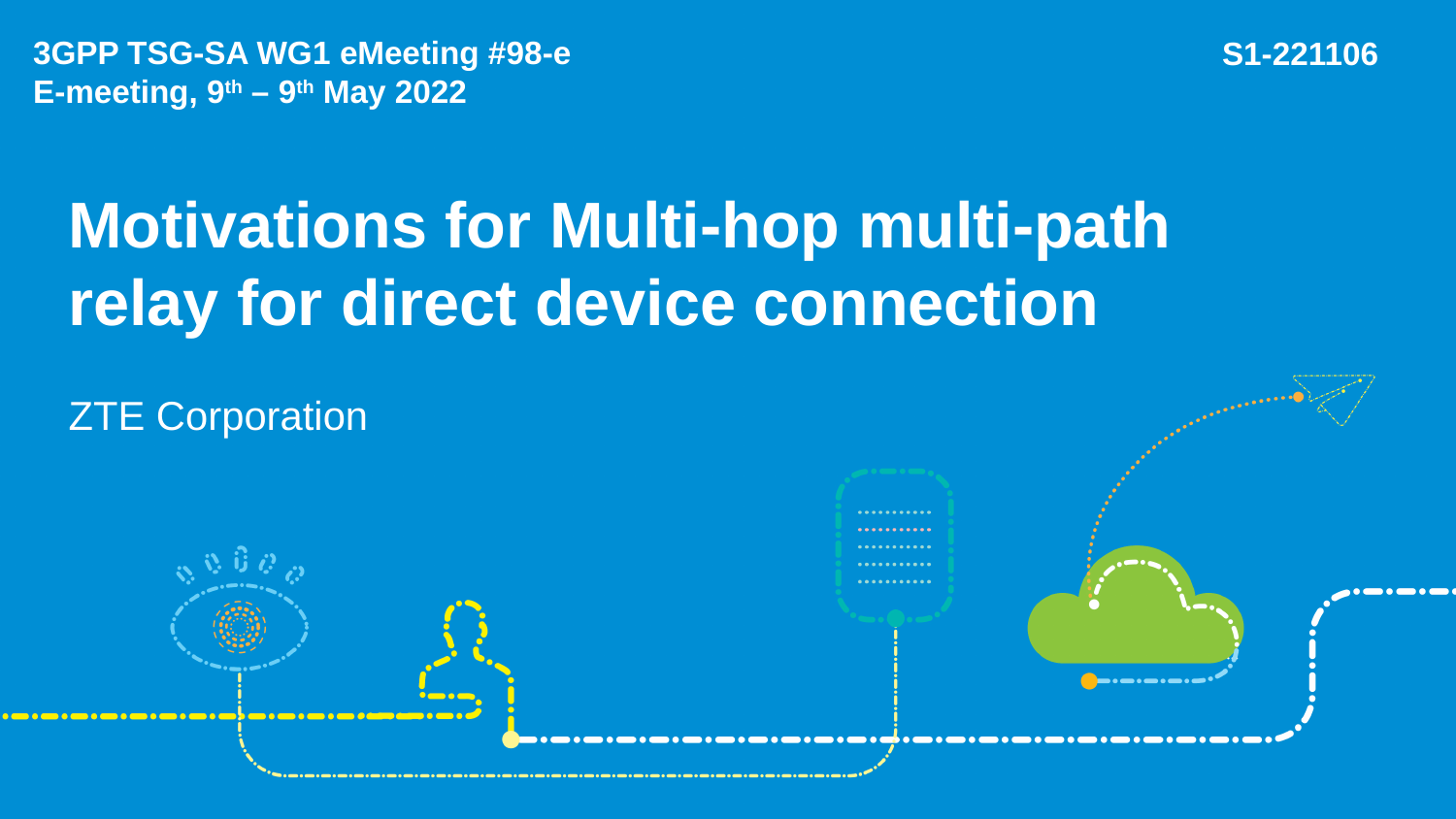

3GPP TSG-SA WG1 eMeeting #98-e
E-meeting, 9th – 9th May 2022
S1-221106
# Motivations for Multi-hop multi-path relay for direct device connection
ZTE Corporation